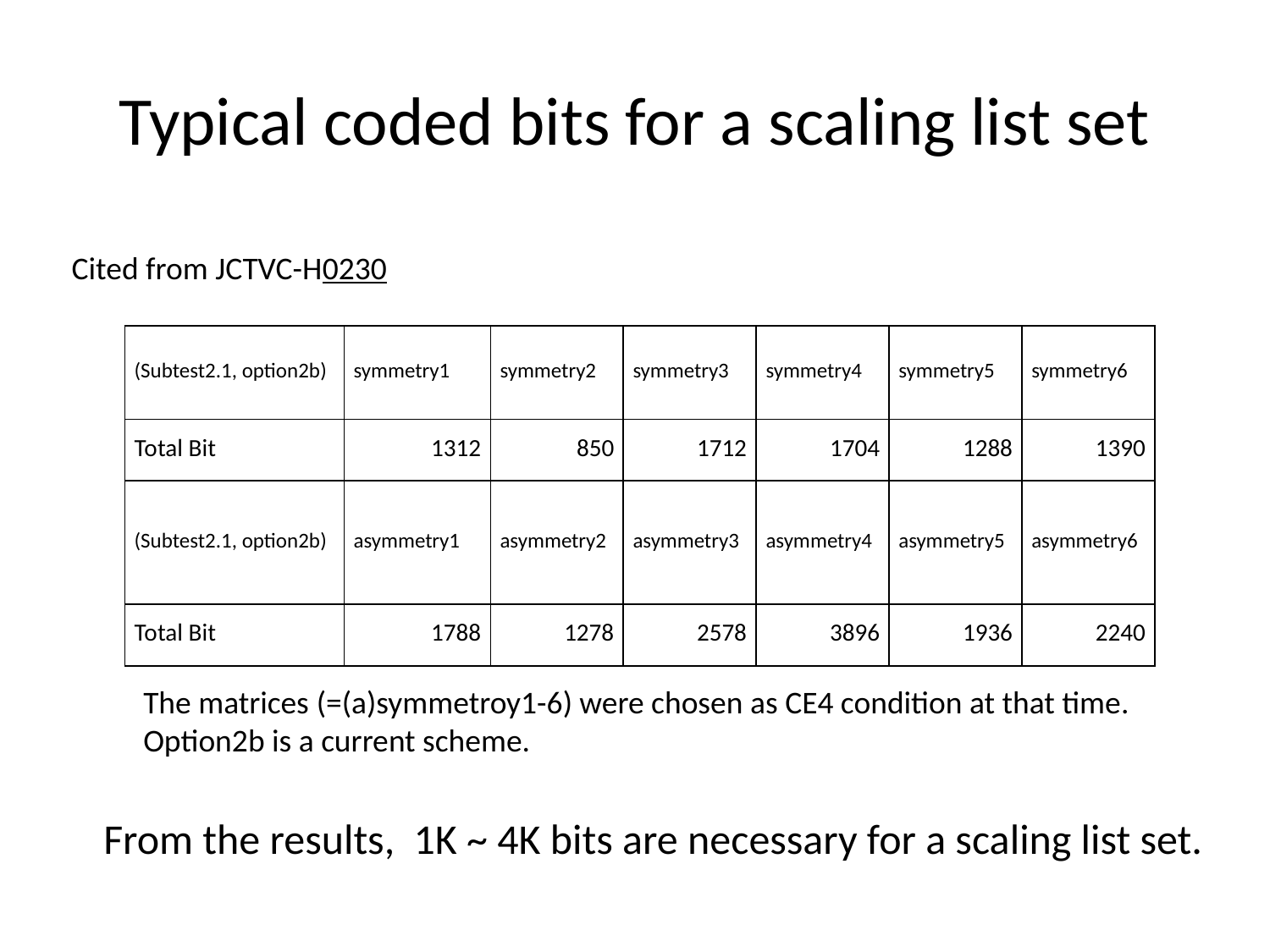

# Typical coded bits for a scaling list set
 Cited from JCTVC-H0230
| (Subtest2.1, option2b) | symmetry1 | symmetry2 | symmetry3 | symmetry4 | symmetry5 | symmetry6 |
| --- | --- | --- | --- | --- | --- | --- |
| Total Bit | 1312 | 850 | 1712 | 1704 | 1288 | 1390 |
| (Subtest2.1, option2b) | asymmetry1 | asymmetry2 | asymmetry3 | asymmetry4 | asymmetry5 | asymmetry6 |
| Total Bit | 1788 | 1278 | 2578 | 3896 | 1936 | 2240 |
The matrices (=(a)symmetroy1-6) were chosen as CE4 condition at that time.
Option2b is a current scheme.
From the results,  1K ~ 4K bits are necessary for a scaling list set.